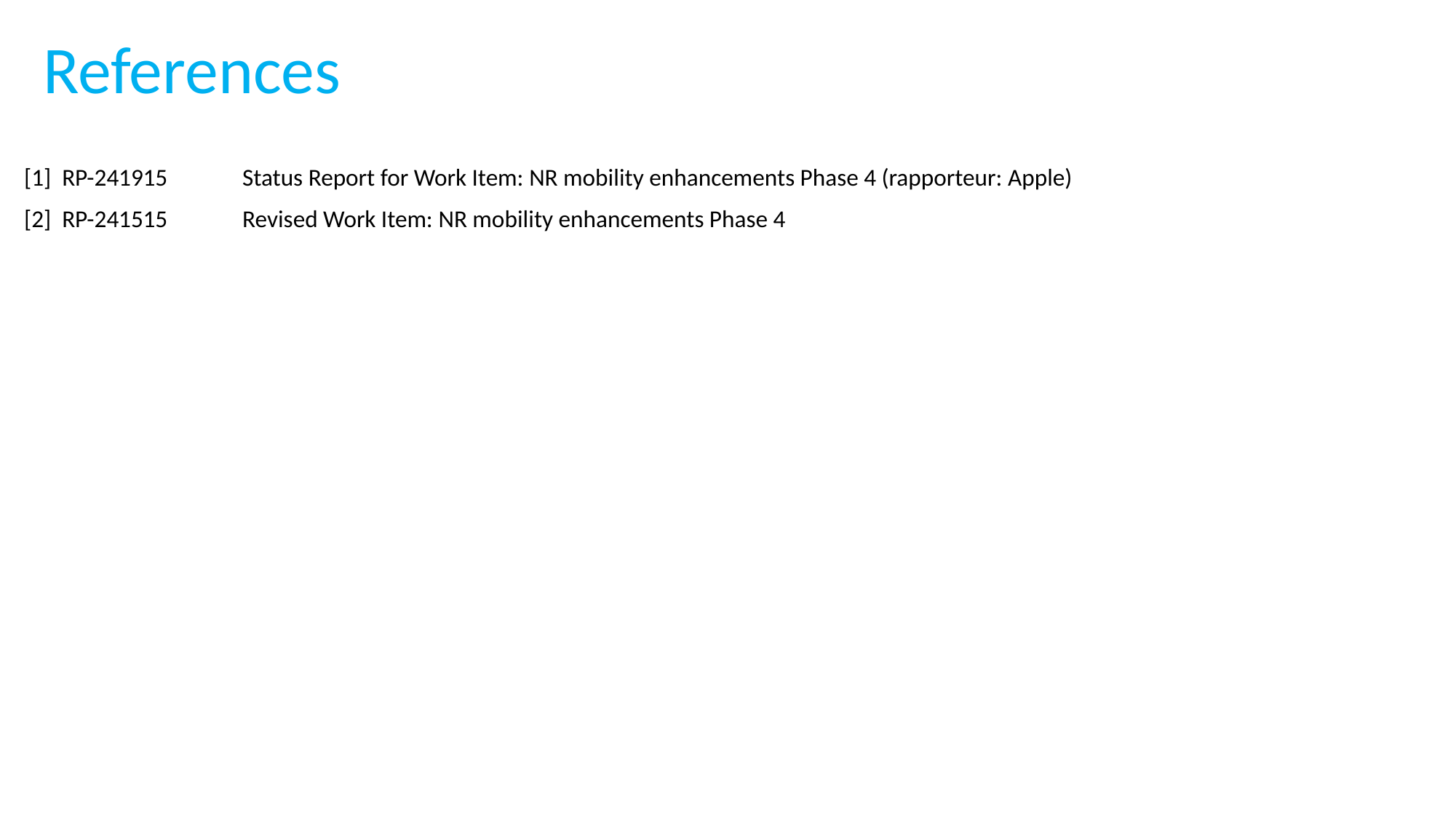

References
[1]  RP-241915	Status Report for Work Item: NR mobility enhancements Phase 4 (rapporteur: Apple)
[2]  RP-241515	Revised Work Item: NR mobility enhancements Phase 4